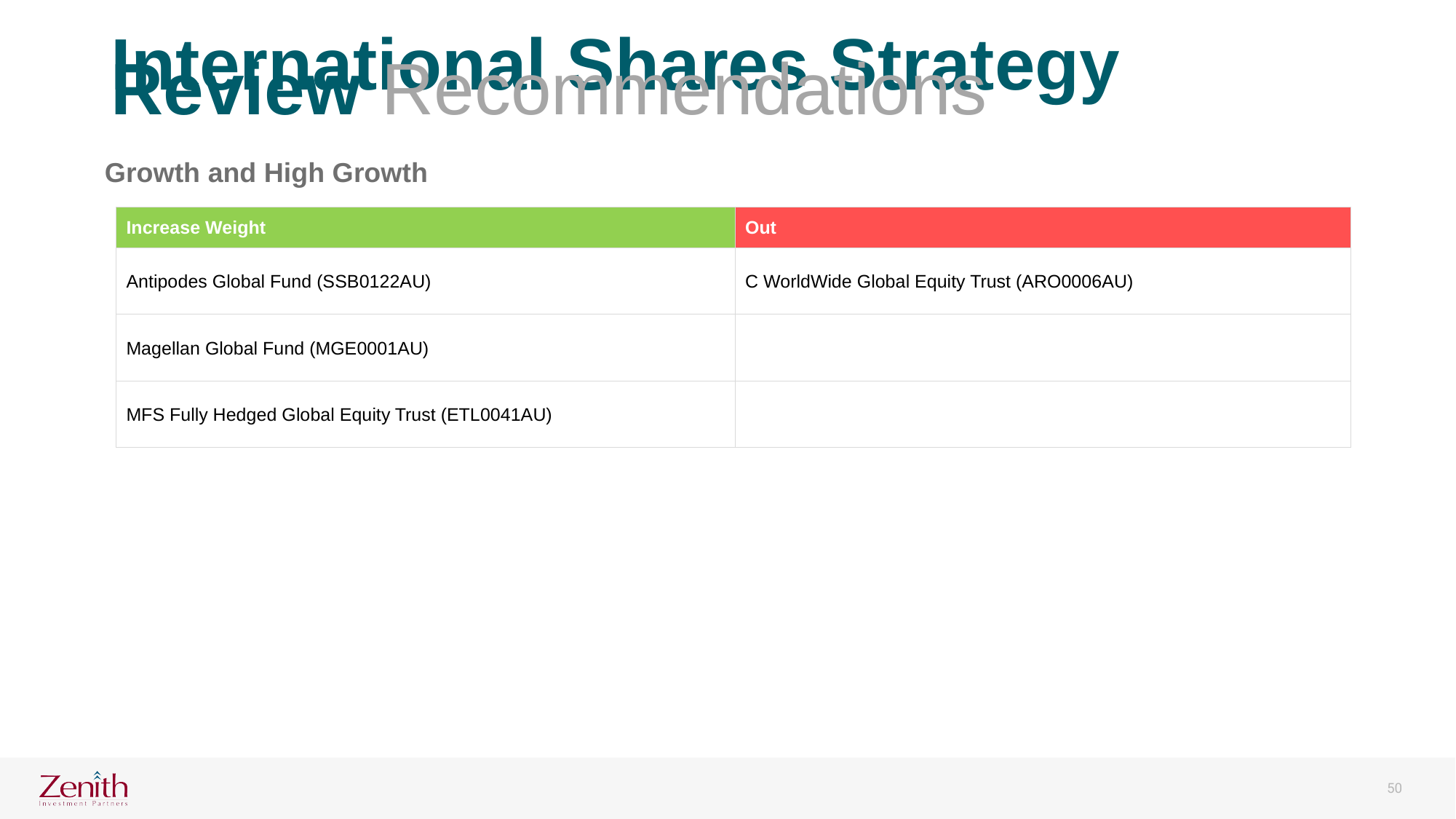

International Shares Strategy Review Recommendations

Growth and High Growth

| Increase Weight | Out |
| --- | --- |
| Antipodes Global Fund (SSB0122AU) | C WorldWide Global Equity Trust (ARO0006AU) |
| Magellan Global Fund (MGE0001AU) |  |
| MFS Fully Hedged Global Equity Trust (ETL0041AU) |  |